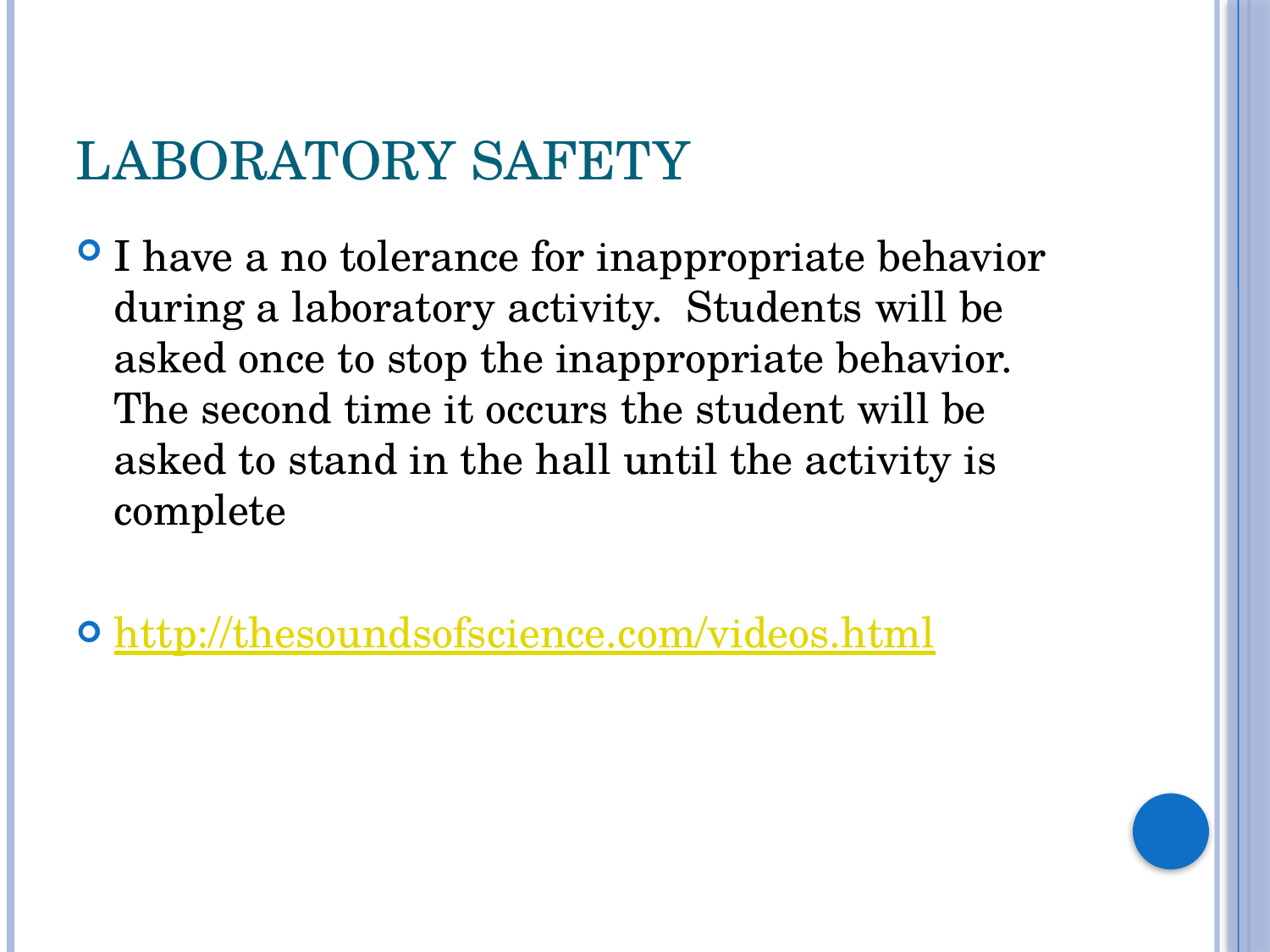

# Laboratory Safety
I have a no tolerance for inappropriate behavior during a laboratory activity.  Students will be asked once to stop the inappropriate behavior.  The second time it occurs the student will be asked to stand in the hall until the activity is complete

http://thesoundsofscience.com/videos.html